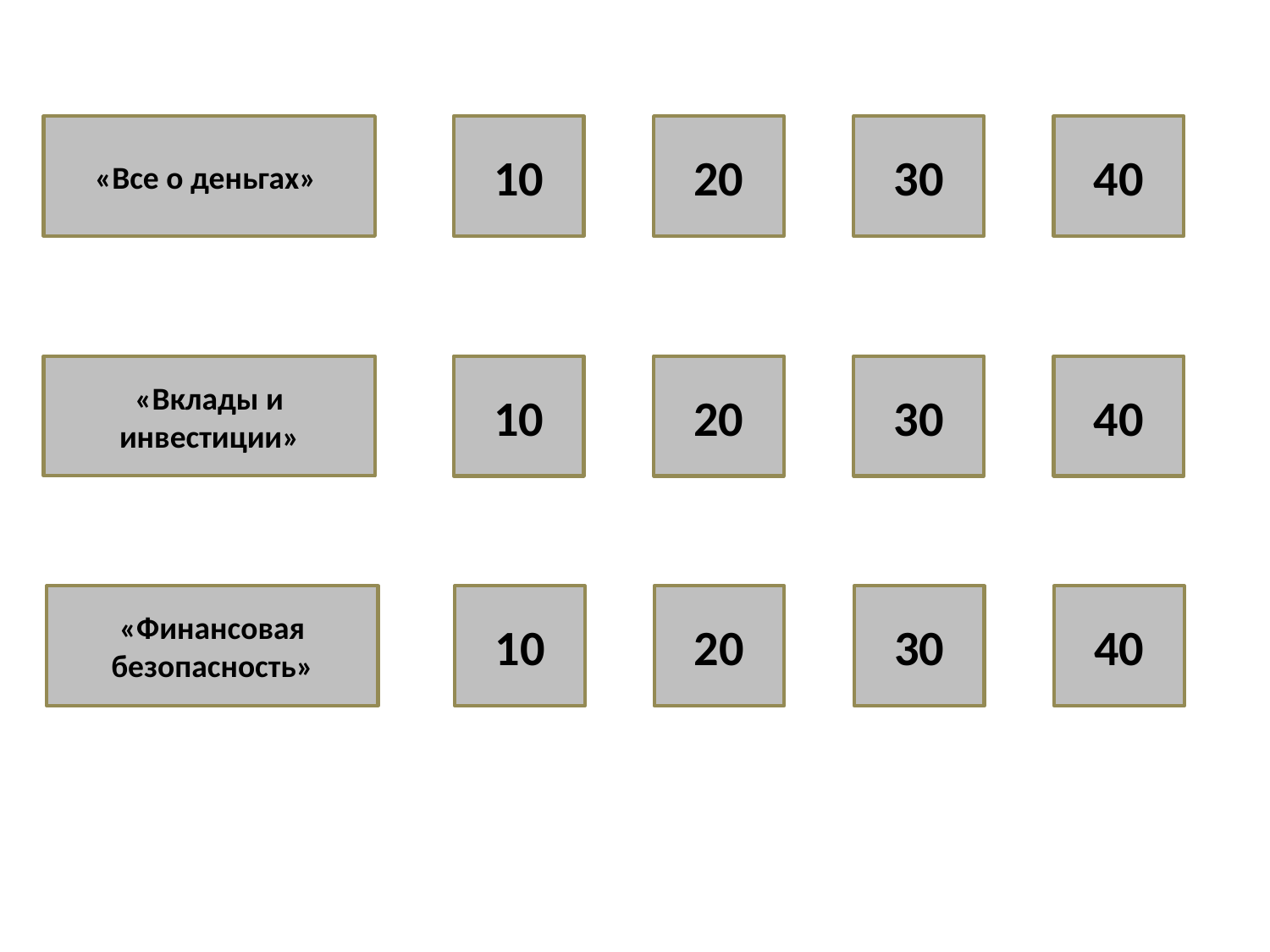

«Все о деньгах»
10
20
30
40
«Вклады и инвестиции»
10
20
30
40
«Финансовая безопасность»
10
20
30
40